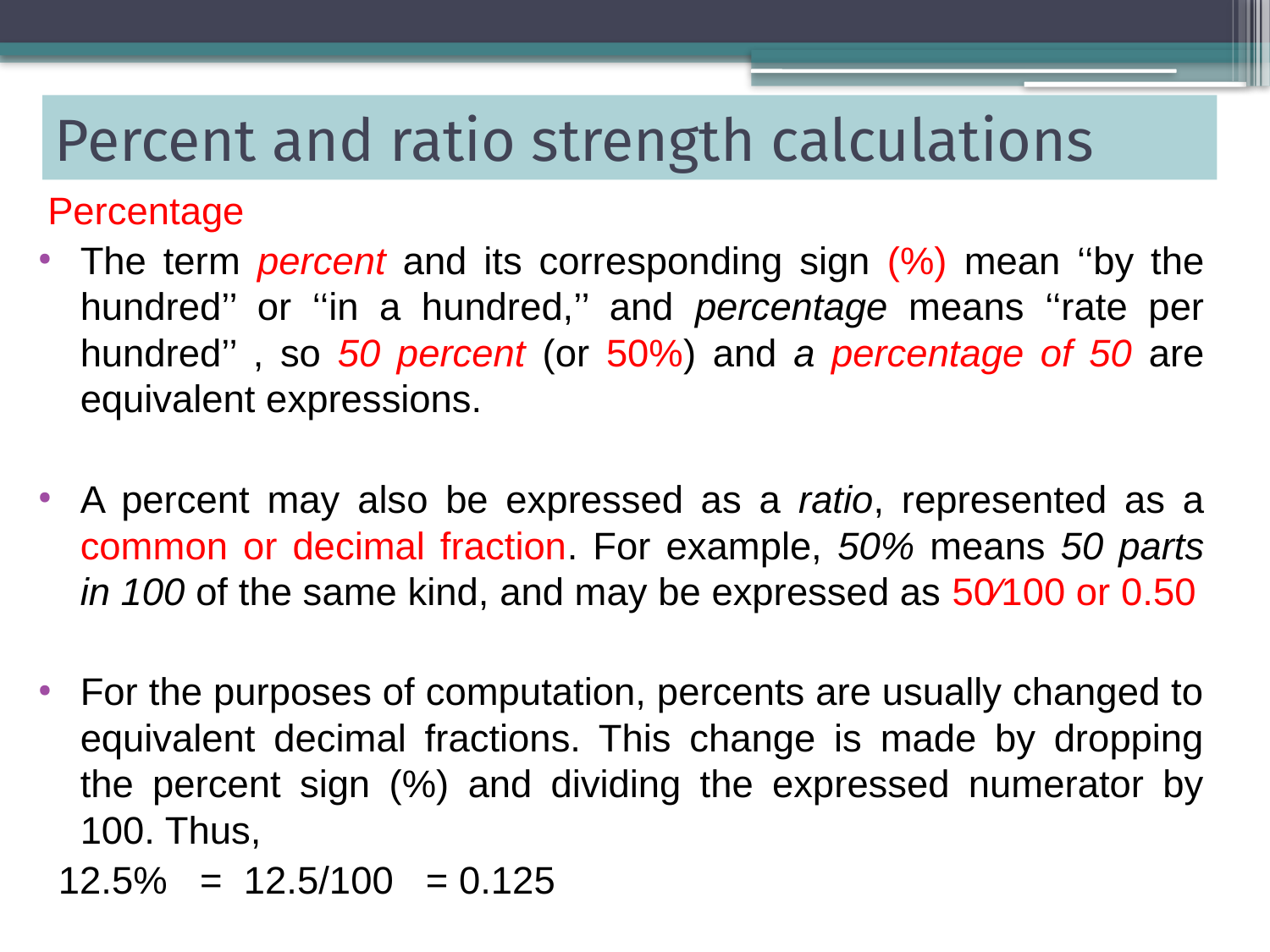

# Percent and ratio strength calculations
Percentage
The term percent and its corresponding sign (%) mean ‘‘by the hundred’’ or ‘‘in a hundred,’’ and percentage means ‘‘rate per hundred’’ , so 50 percent (or 50%) and a percentage of 50 are equivalent expressions.

A percent may also be expressed as a ratio, represented as a common or decimal fraction. For example, 50% means 50 parts in 100 of the same kind, and may be expressed as 50⁄100 or 0.50

For the purposes of computation, percents are usually changed to equivalent decimal fractions. This change is made by dropping the percent sign (%) and dividing the expressed numerator by 100. Thus,
 12.5%   =  12.5/100   = 0.125